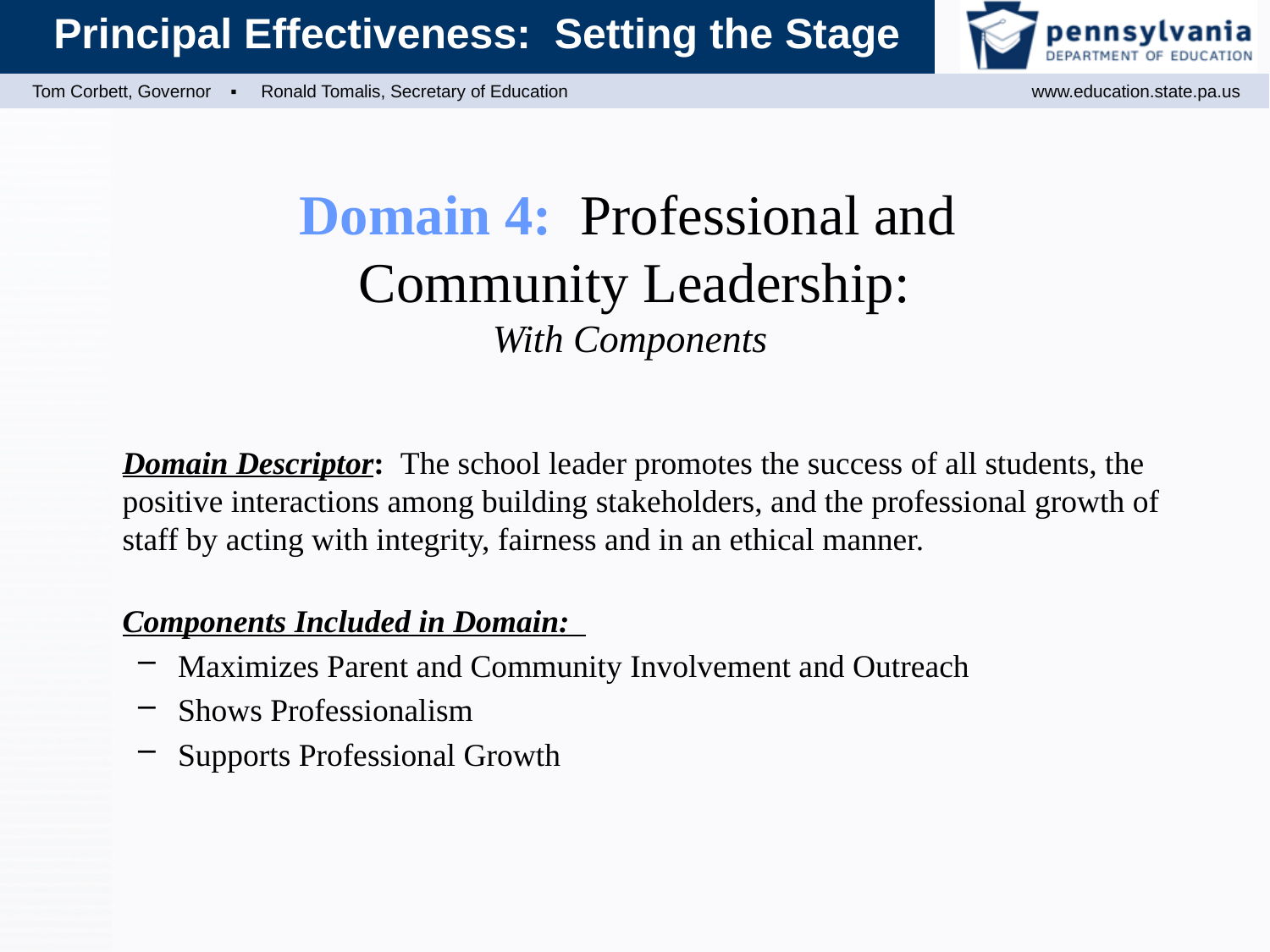

# Domain 4:  Professional and Community Leadership: With Components
	Domain Descriptor:  The school leader promotes the success of all students, the positive interactions among building stakeholders, and the professional growth of staff by acting with integrity, fairness and in an ethical manner.
Components Included in Domain:
Maximizes Parent and Community Involvement and Outreach
Shows Professionalism
Supports Professional Growth